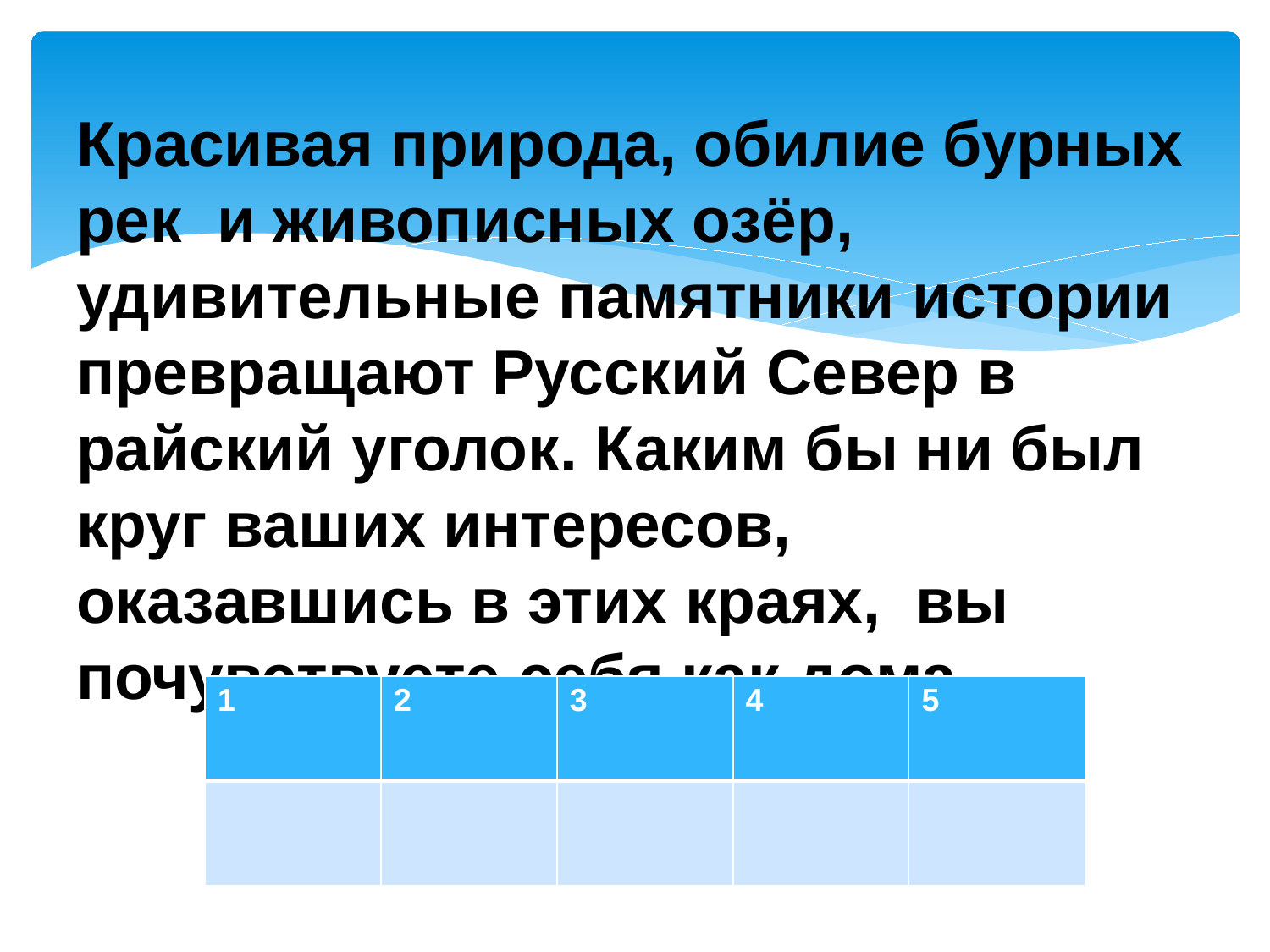

#
Красивая природа, обилие бурных рек  и живописных озёр,  удивительные памятники истории превращают Русский Север в райский уголок. Каким бы ни был круг ваших интересов,  оказавшись в этих краях,  вы почувствуете себя как дома.

| 1 | 2 | 3 | 4 | 5 |
| --- | --- | --- | --- | --- |
|  |  |  |  |  |